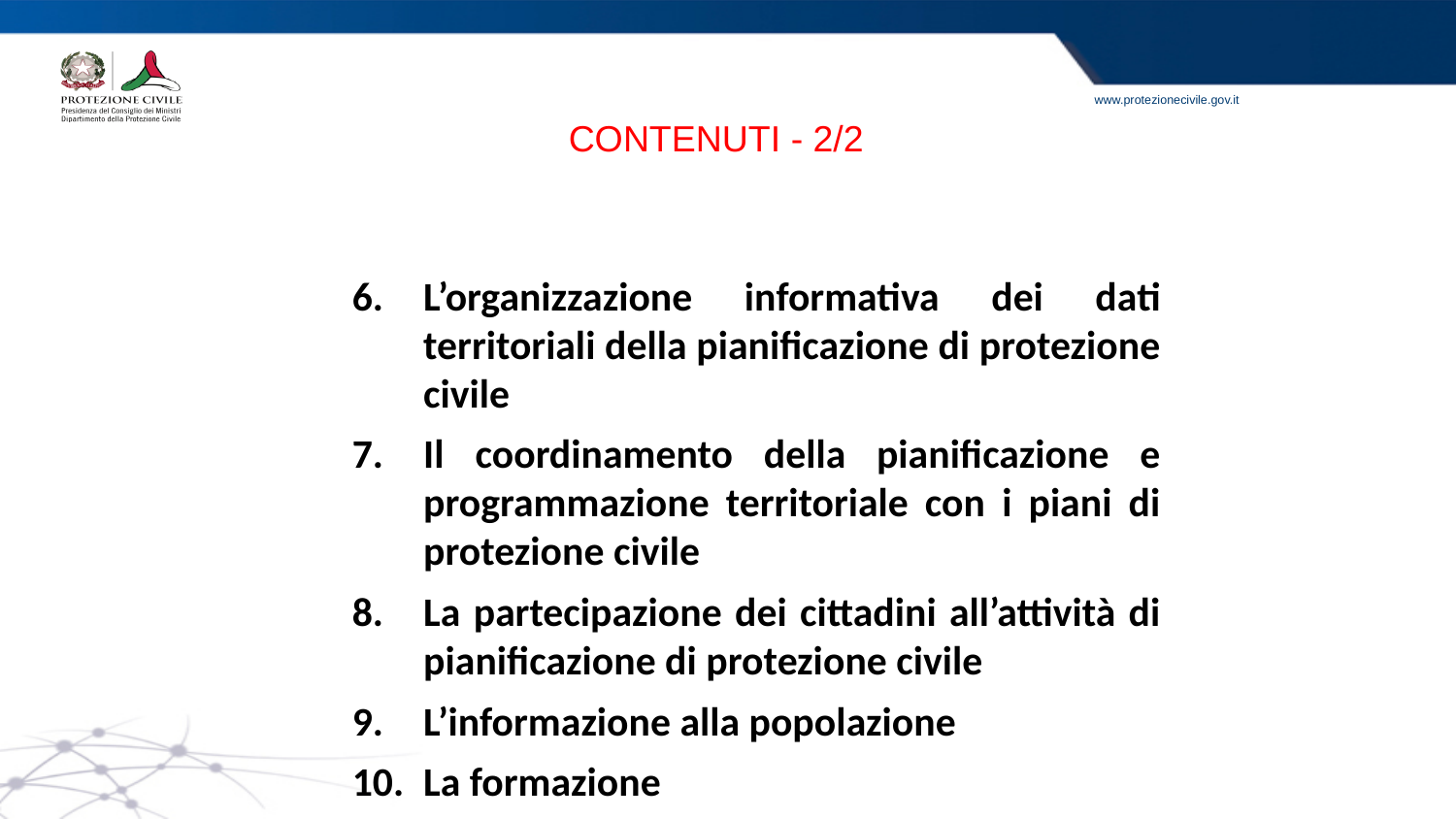

CONTENUTI - 2/2
L’organizzazione informativa dei dati territoriali della pianificazione di protezione civile
Il coordinamento della pianificazione e programmazione territoriale con i piani di protezione civile
La partecipazione dei cittadini all’attività di pianificazione di protezione civile
L’informazione alla popolazione
La formazione
Le disposizioni finali